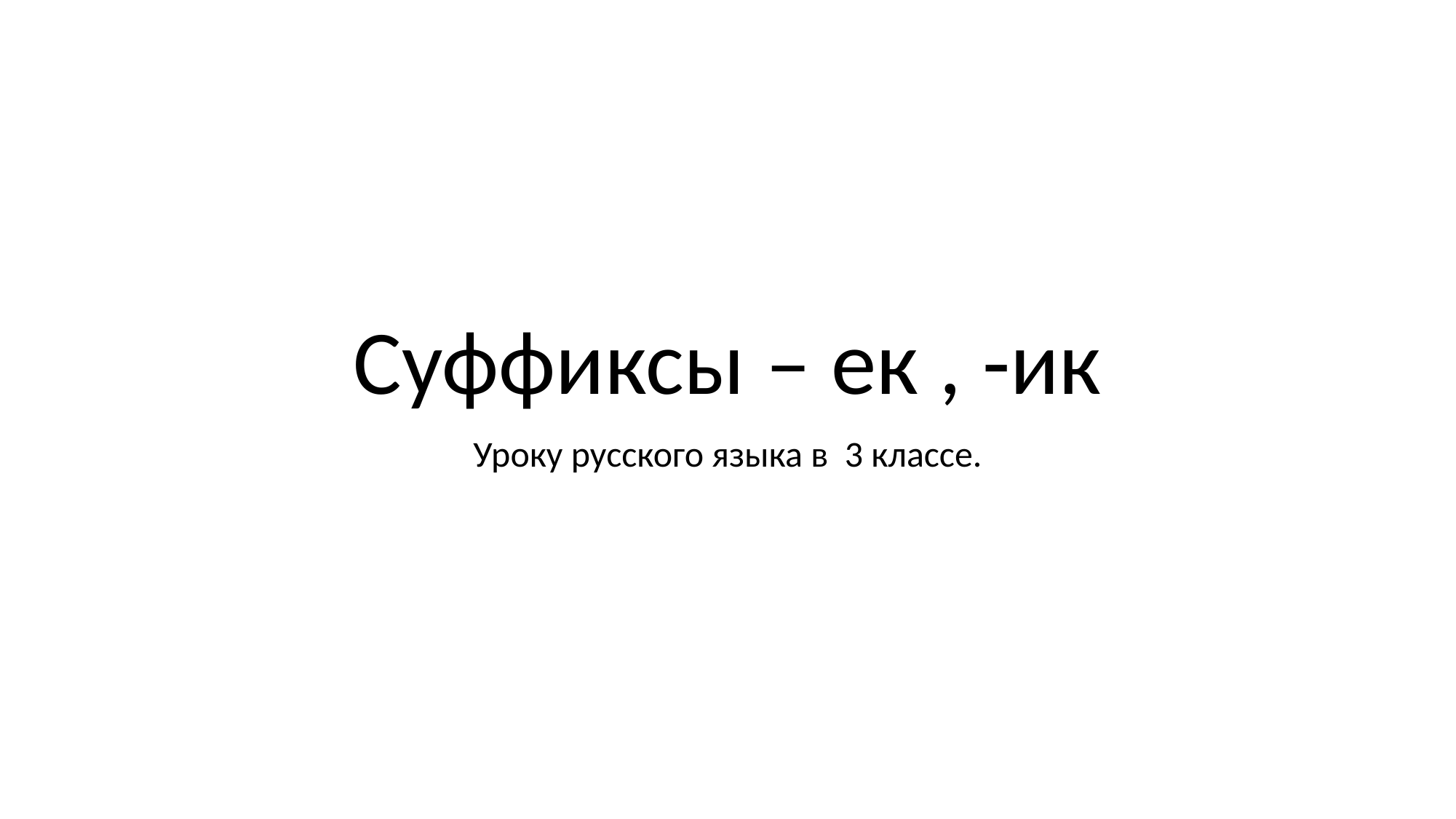

# Суффиксы – ек , -ик
Уроку русского языка в  3 классе.